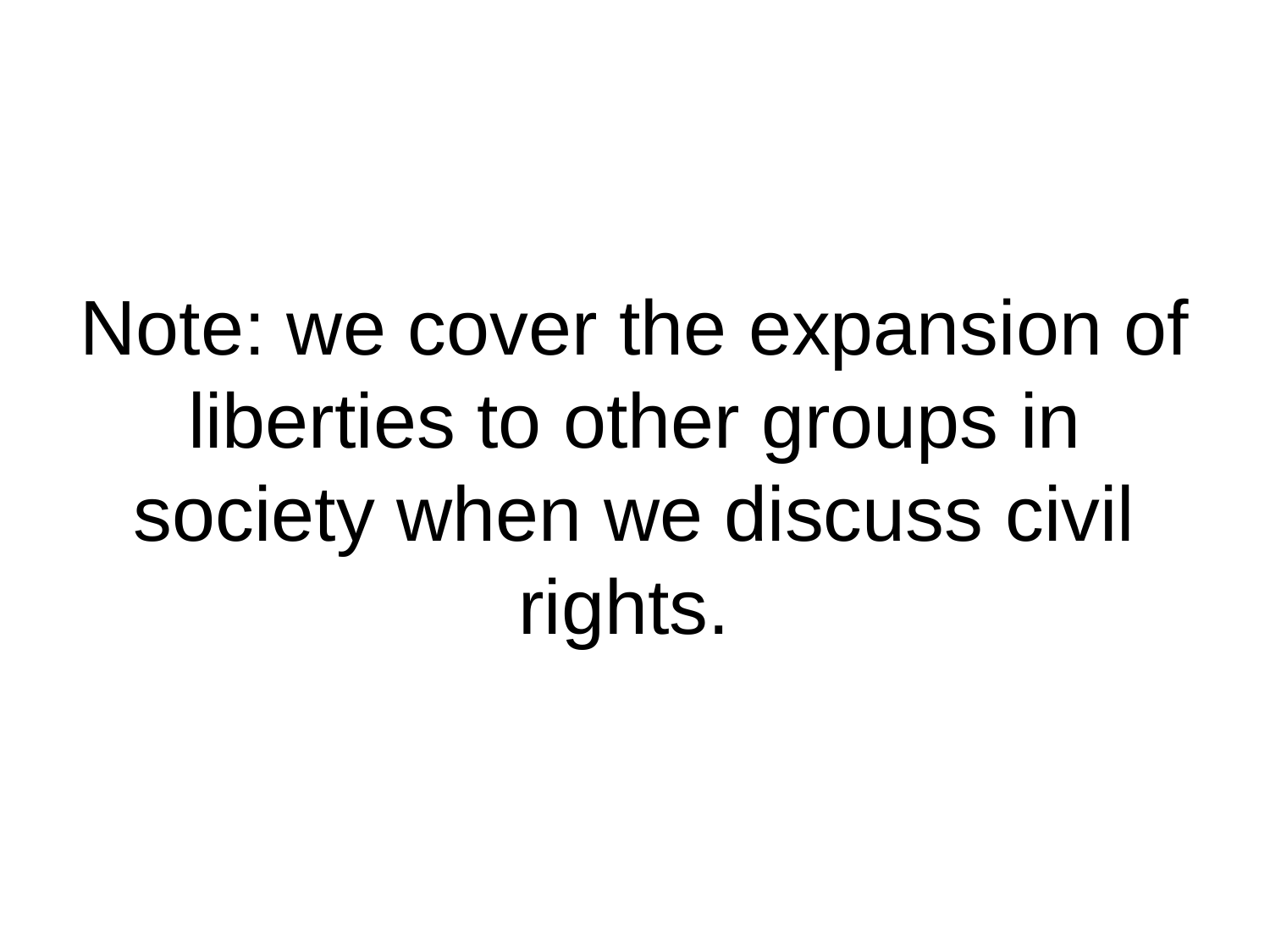

# Note: we cover the expansion of liberties to other groups in society when we discuss civil rights.